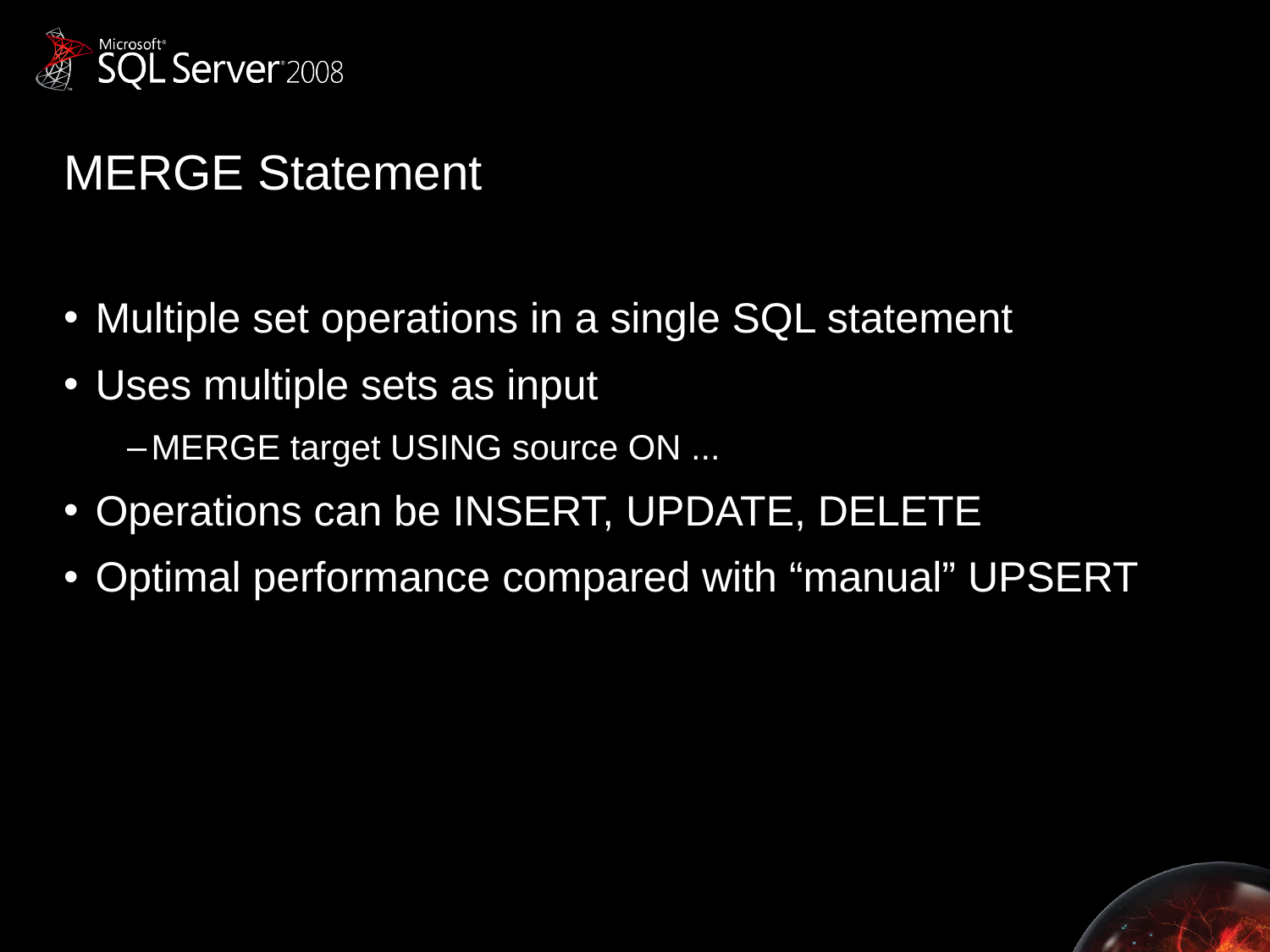

# MERGE Statement
Multiple set operations in a single SQL statement
Uses multiple sets as input
MERGE target USING source ON ...
Operations can be INSERT, UPDATE, DELETE
Optimal performance compared with “manual” UPSERT